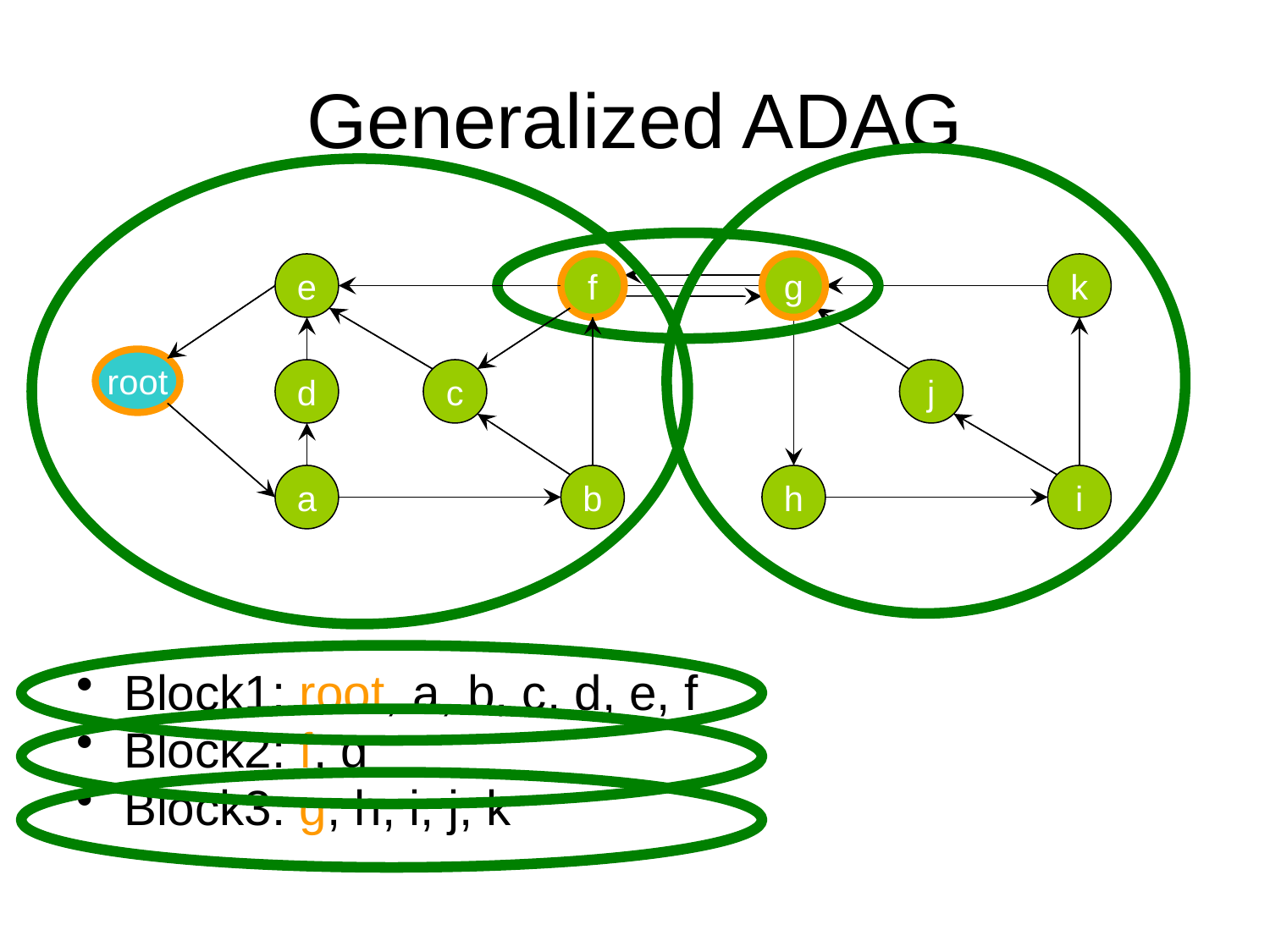

# Generalized ADAG

e
f

g

k

root

d
c
j
a
b
h
i

Block1: root, a, b, c, d, e, f
Block2: f, g
Block3: g, h, i, j, k